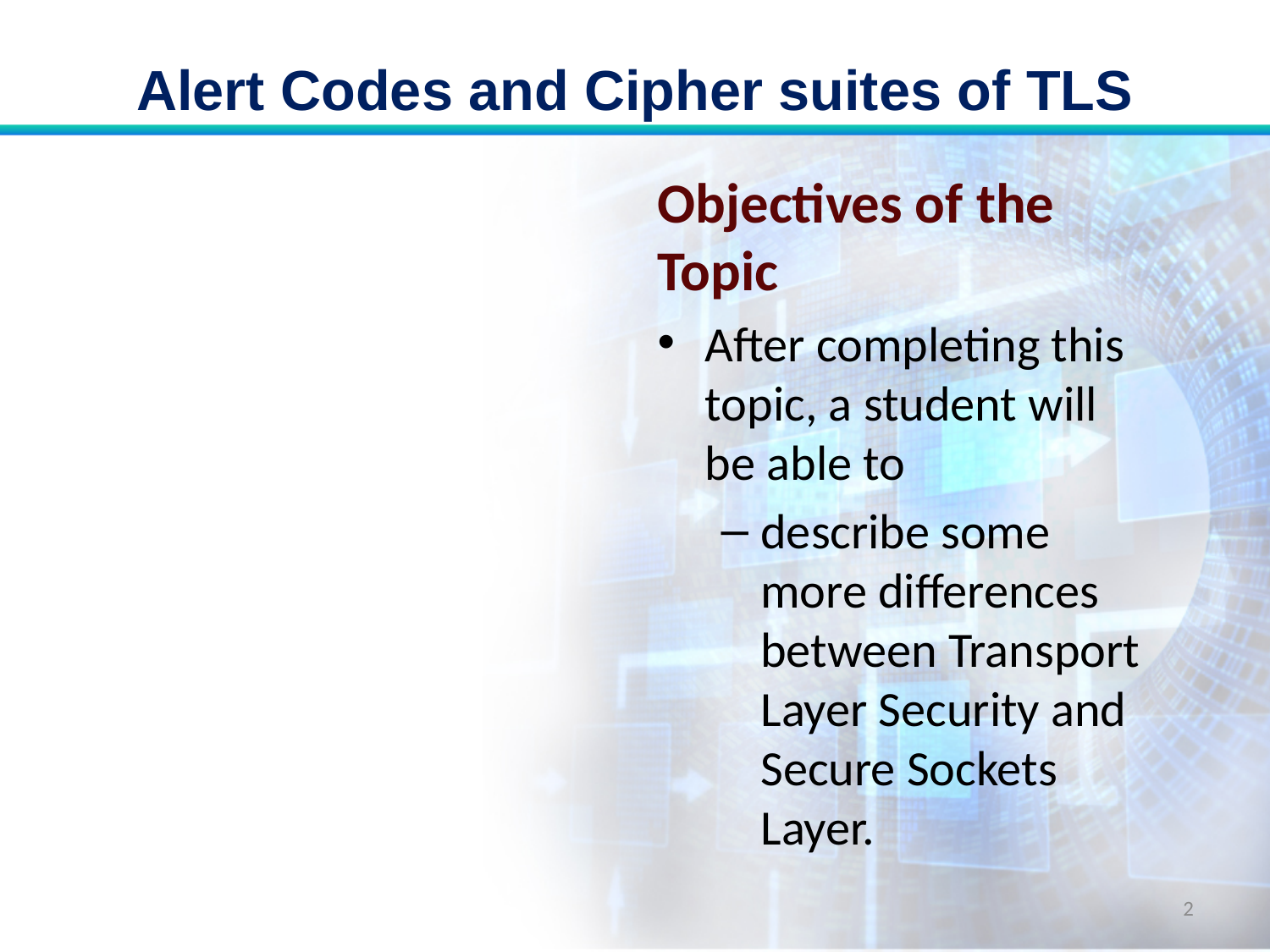

# Alert Codes and Cipher suites of TLS
Objectives of the Topic
After completing this topic, a student will be able to
describe some more differences between Transport Layer Security and Secure Sockets Layer.
2